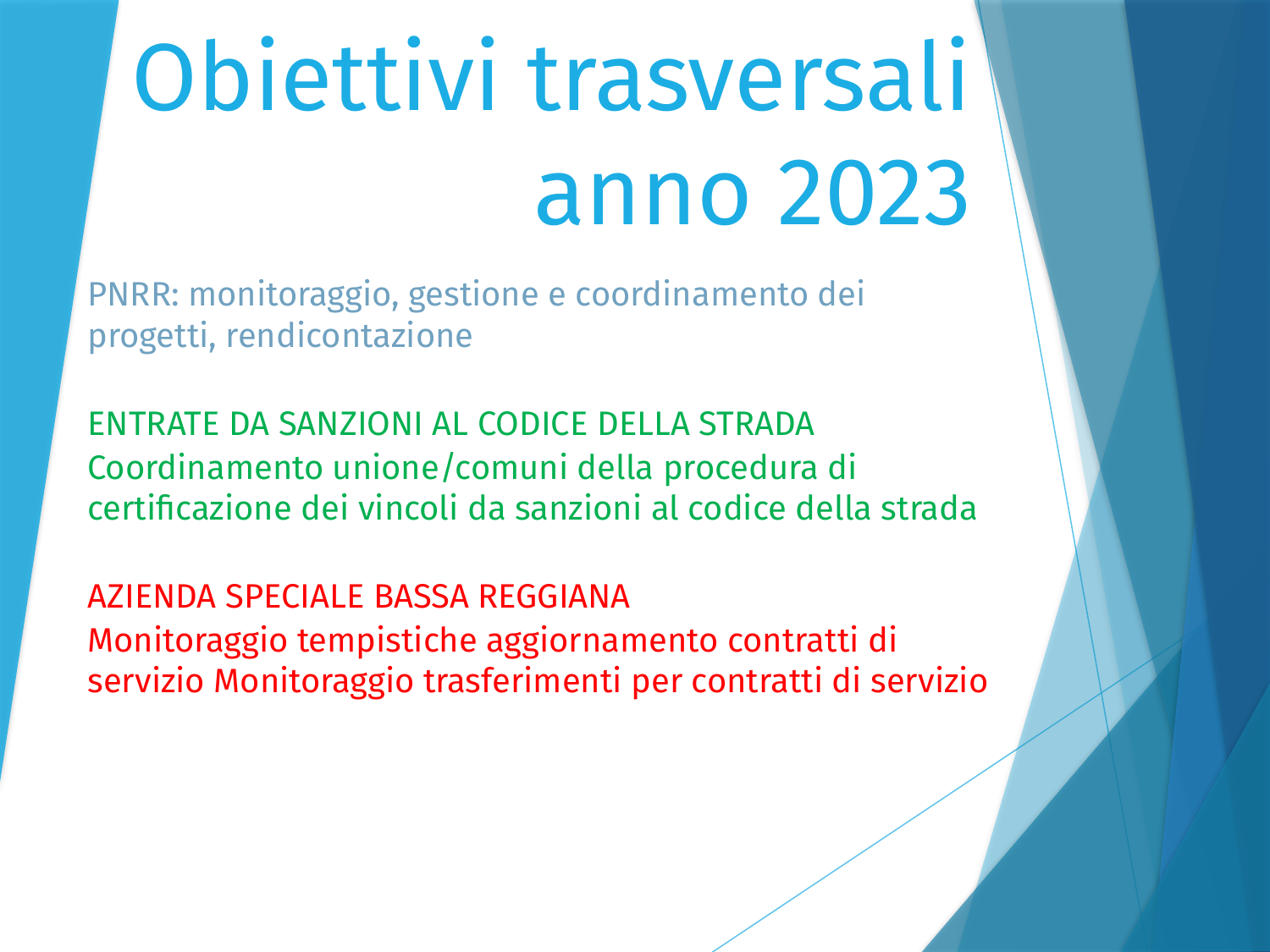

# Obiettivi trasversali anno 2023
PNRR: monitoraggio, gestione e coordinamento dei progetti, rendicontazione

ENTRATE DA SANZIONI AL CODICE DELLA STRADA
Coordinamento unione/comuni della procedura di certificazione dei vincoli da sanzioni al codice della strada

AZIENDA SPECIALE BASSA REGGIANA
Monitoraggio tempistiche aggiornamento contratti di servizio Monitoraggio trasferimenti per contratti di servizio